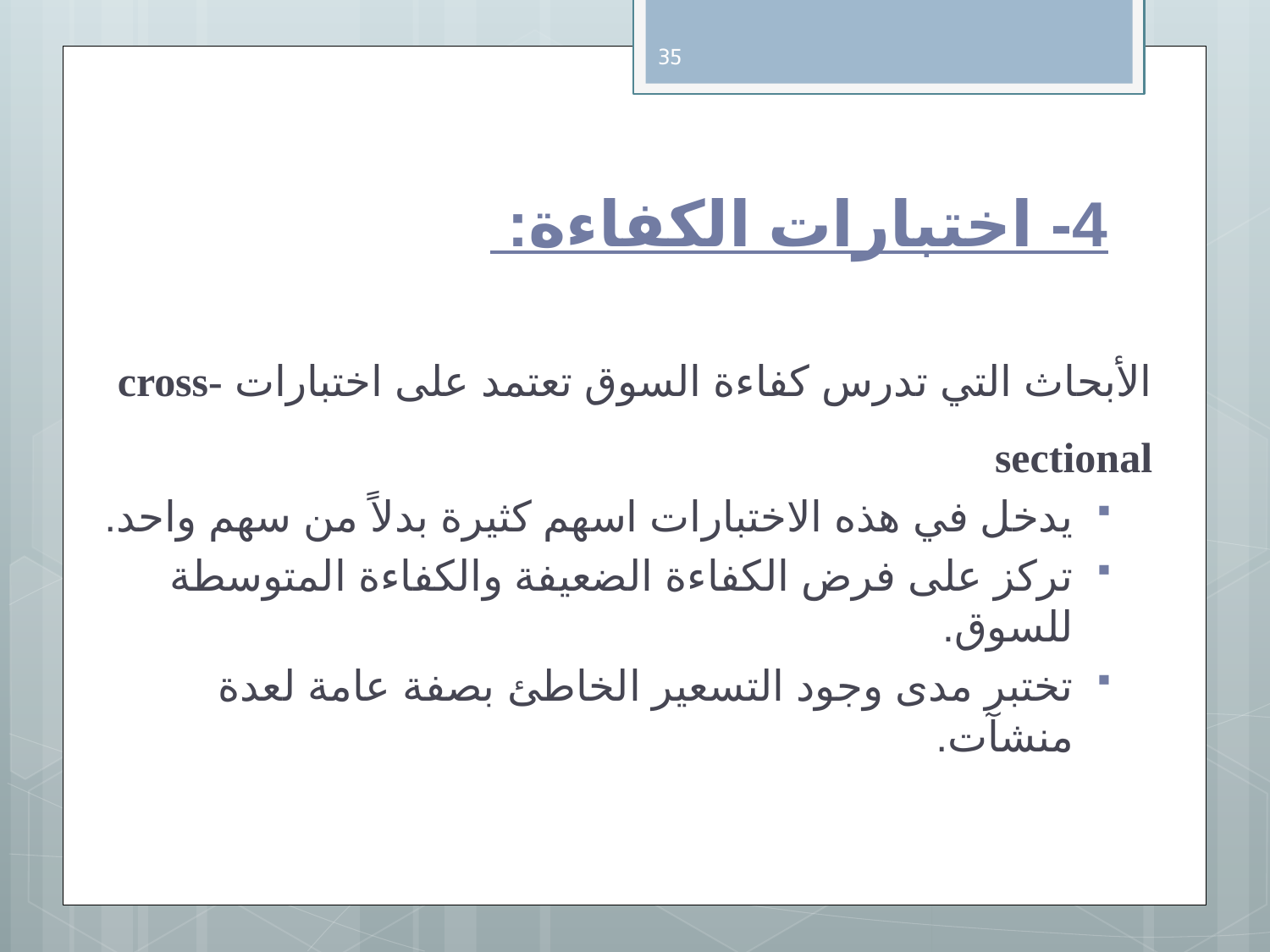

35
# 4- اختبارات الكفاءة:
الأبحاث التي تدرس كفاءة السوق تعتمد على اختبارات cross-sectional
يدخل في هذه الاختبارات اسهم كثيرة بدلاً من سهم واحد.
تركز على فرض الكفاءة الضعيفة والكفاءة المتوسطة للسوق.
تختبر مدى وجود التسعير الخاطئ بصفة عامة لعدة منشآت.